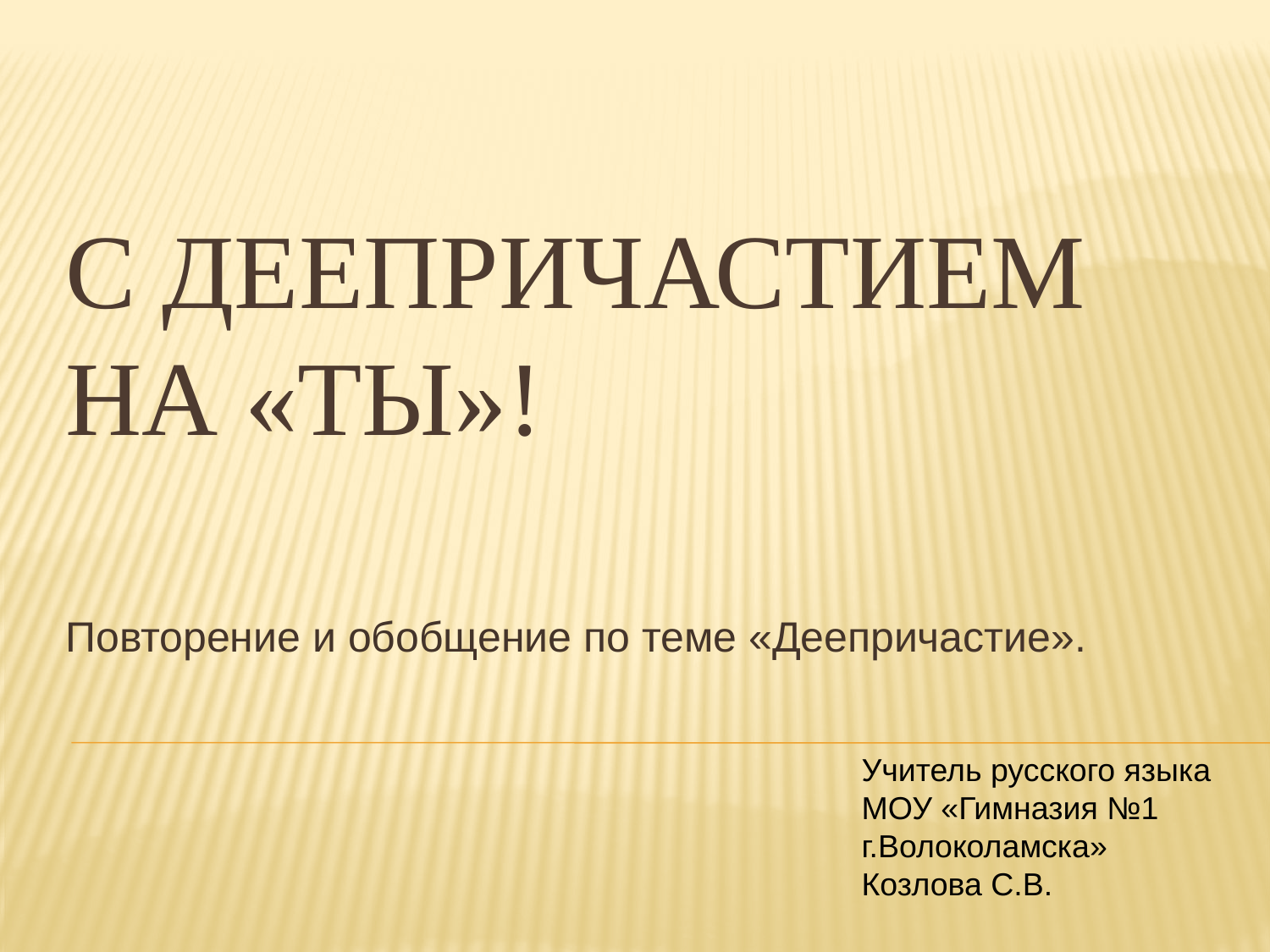

# С ДЕЕПРИЧАСТИЕМ НА «ТЫ»!
Повторение и обобщение по теме «Деепричастие».
Учитель русского языка МОУ «Гимназия №1 г.Волоколамска»
Козлова С.В.